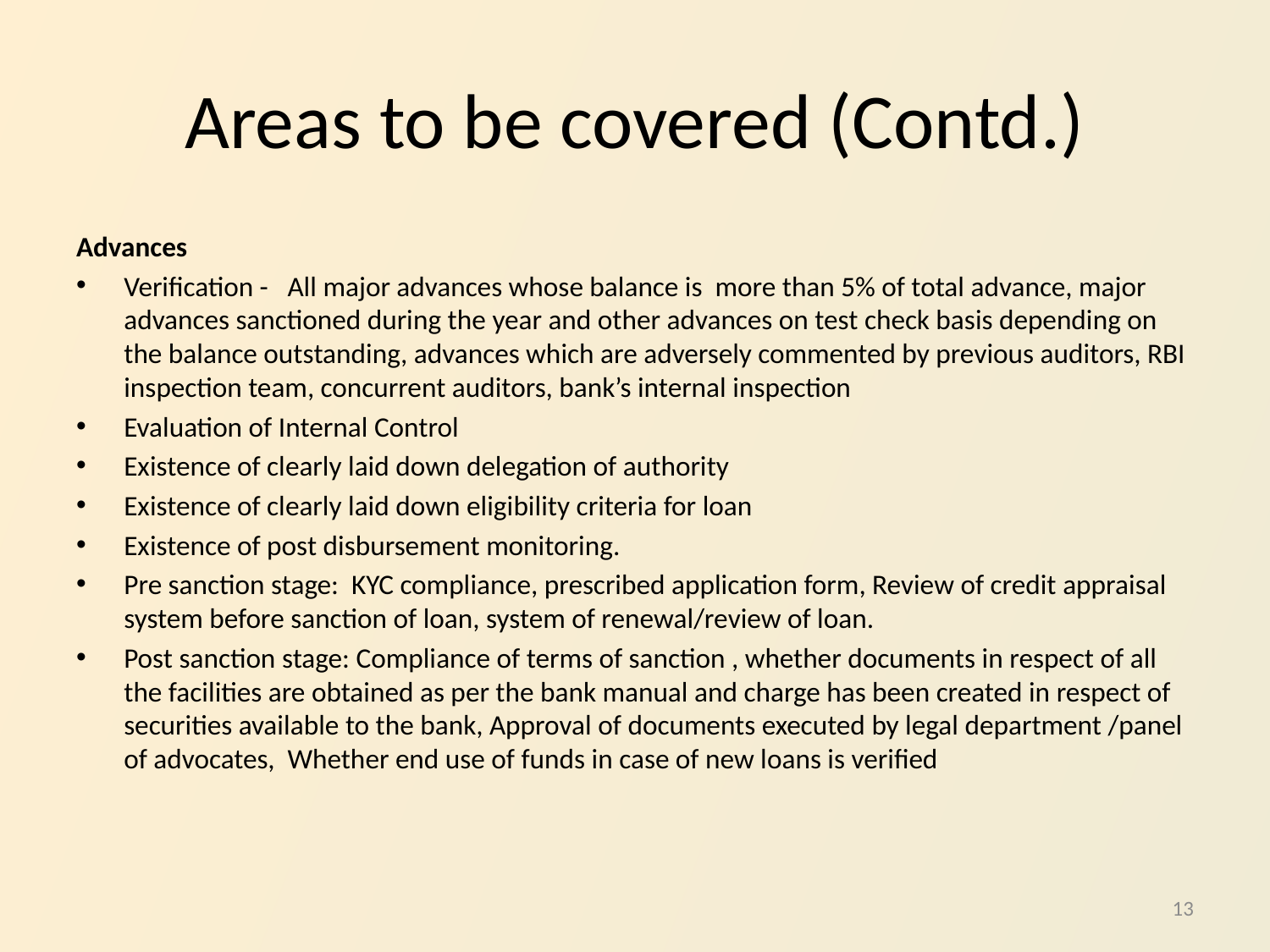

# Areas to be covered (Contd.)
Advances
Verification -   All major advances whose balance is  more than 5% of total advance, major advances sanctioned during the year and other advances on test check basis depending on the balance outstanding, advances which are adversely commented by previous auditors, RBI inspection team, concurrent auditors, bank’s internal inspection
Evaluation of Internal Control
Existence of clearly laid down delegation of authority
Existence of clearly laid down eligibility criteria for loan
Existence of post disbursement monitoring.
Pre sanction stage:  KYC compliance, prescribed application form, Review of credit appraisal system before sanction of loan, system of renewal/review of loan.
Post sanction stage: Compliance of terms of sanction , whether documents in respect of all the facilities are obtained as per the bank manual and charge has been created in respect of securities available to the bank, Approval of documents executed by legal department /panel of advocates,  Whether end use of funds in case of new loans is verified
13